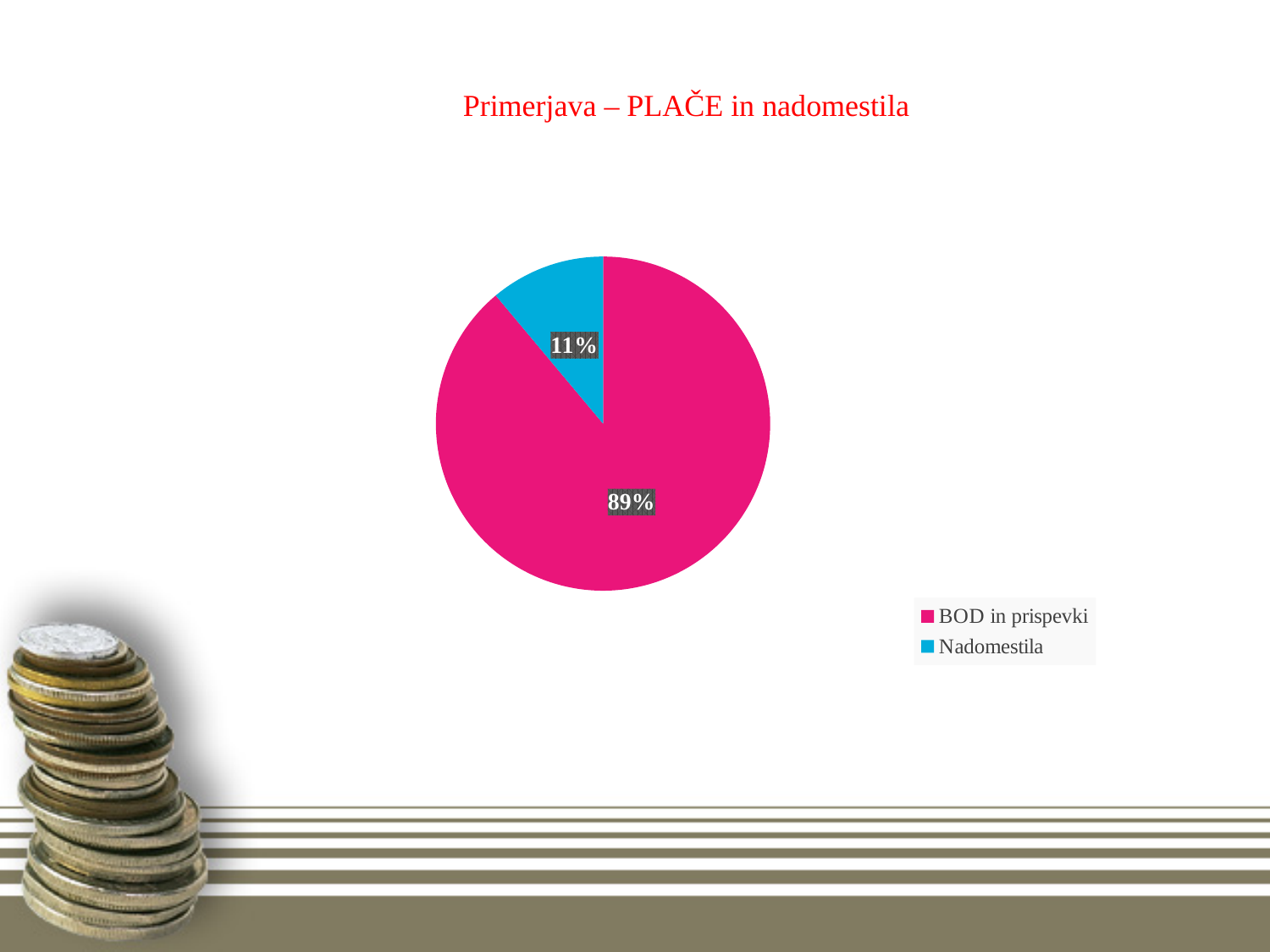

# Primerjava – PLAČE in nadomestila

### Chart

| Category | Leto 2018 |
|---|---|
| BOD in prispevki | 4016331.0 |
| Nadomestila | 500936.0 |